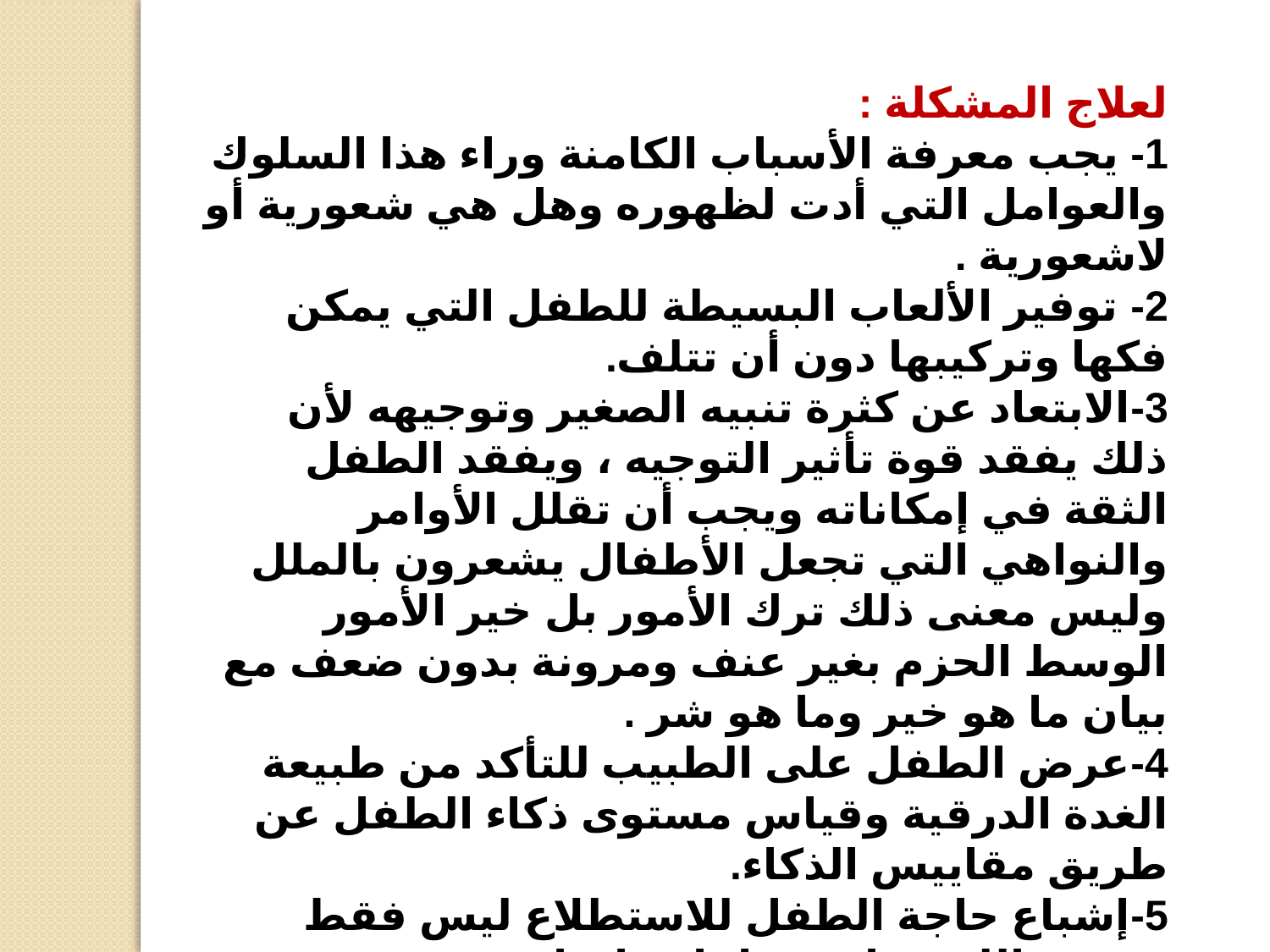

لعلاج المشكلة :
1- يجب معرفة الأسباب الكامنة وراء هذا السلوك والعوامل التي أدت لظهوره وهل هي شعورية أو لاشعورية .
2- توفير الألعاب البسيطة للطفل التي يمكن فكها وتركيبها دون أن تتلف.
3-الابتعاد عن كثرة تنبيه الصغير وتوجيهه لأن ذلك يفقد قوة تأثير التوجيه ، ويفقد الطفل الثقة في إمكاناته ويجب أن تقلل الأوامر والنواهي التي تجعل الأطفال يشعرون بالملل وليس معنى ذلك ترك الأمور بل خير الأمور الوسط الحزم بغير عنف ومرونة بدون ضعف مع بيان ما هو خير وما هو شر .
4-عرض الطفل على الطبيب للتأكد من طبيعة الغدة الدرقية وقياس مستوى ذكاء الطفل عن طريق مقاييس الذكاء.
5-إشباع حاجة الطفل للاستطلاع ليس فقط بتوفير اللعب بل ومراعاة ما يناسب سنه وتنوعها بحيث تشمل الألعاب الرياضية تفرغ الطاقات الجسدية.